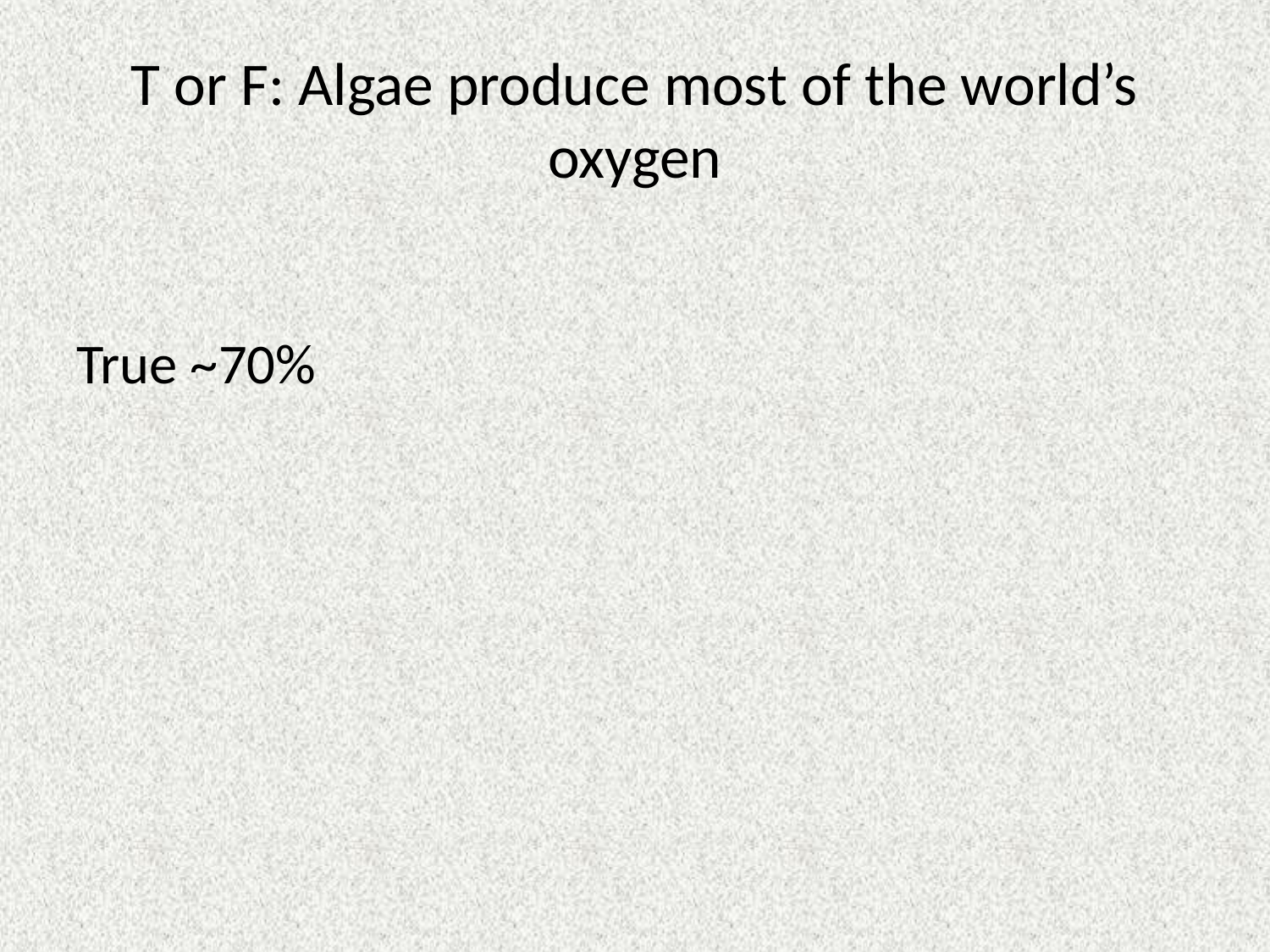

# T or F: Algae produce most of the world’s oxygen
True ~70%